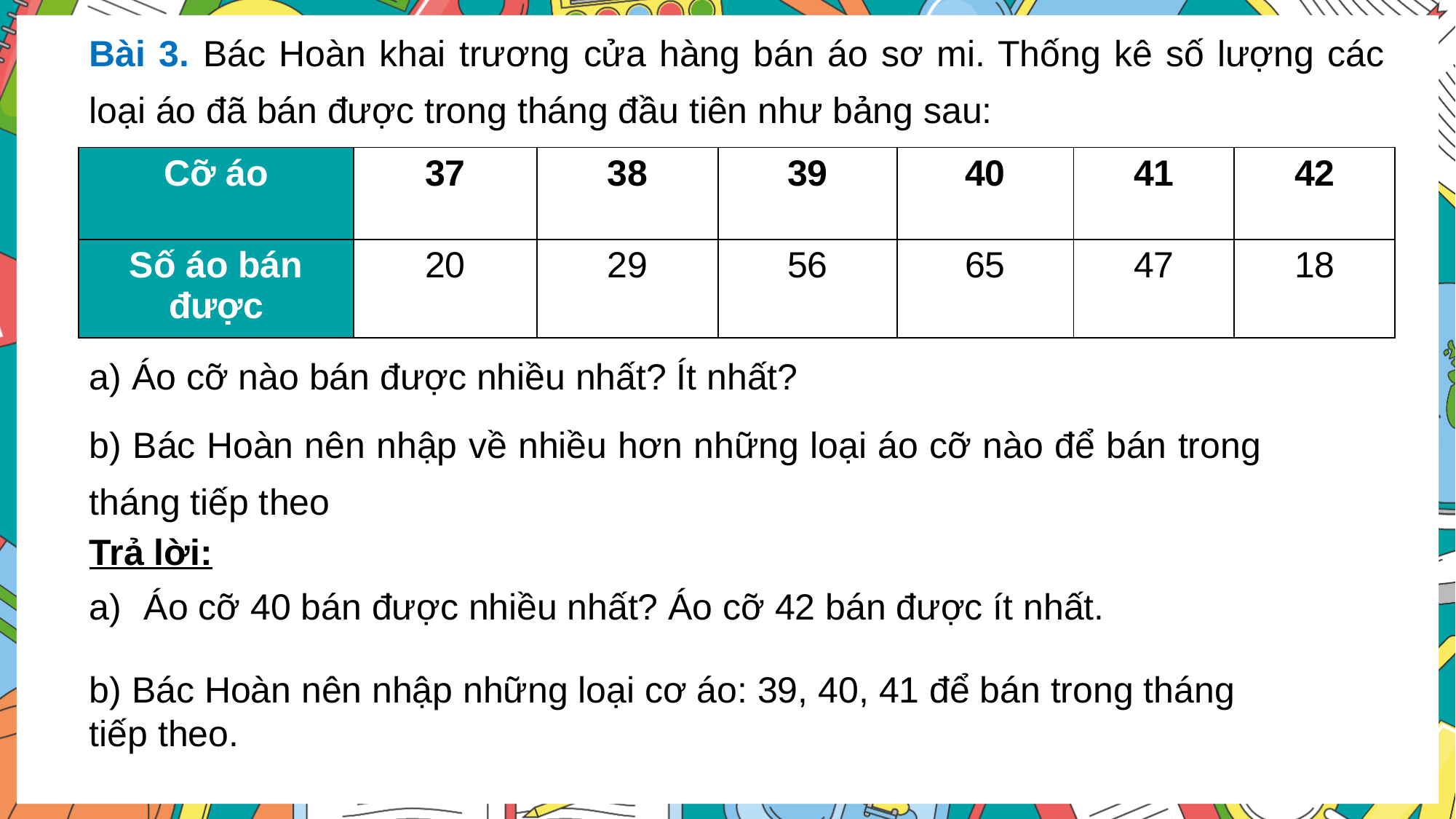

Bài 3. Bác Hoàn khai trương cửa hàng bán áo sơ mi. Thống kê số lượng các loại áo đã bán được trong tháng đầu tiên như bảng sau:
| Cỡ áo | 37 | 38 | 39 | 40 | 41 | 42 |
| --- | --- | --- | --- | --- | --- | --- |
| Số áo bán được | 20 | 29 | 56 | 65 | 47 | 18 |
a) Áo cỡ nào bán được nhiều nhất? Ít nhất?
b) Bác Hoàn nên nhập về nhiều hơn những loại áo cỡ nào để bán trong tháng tiếp theo
Trả lời:
Áo cỡ 40 bán được nhiều nhất? Áo cỡ 42 bán được ít nhất.
b) Bác Hoàn nên nhập những loại cơ áo: 39, 40, 41 để bán trong tháng tiếp theo.